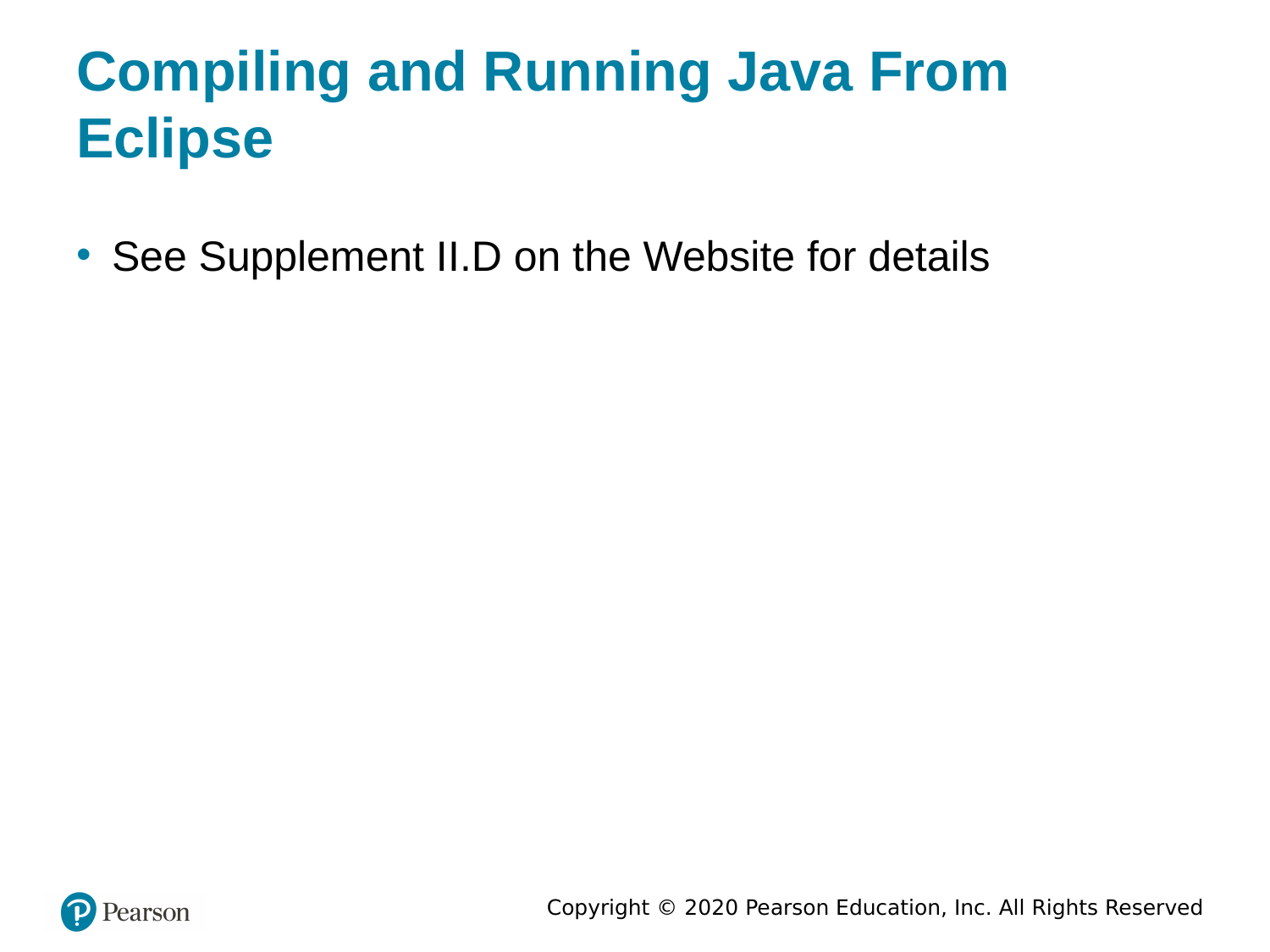

# Compiling and Running Java From Eclipse
See Supplement II.D on the Website for details